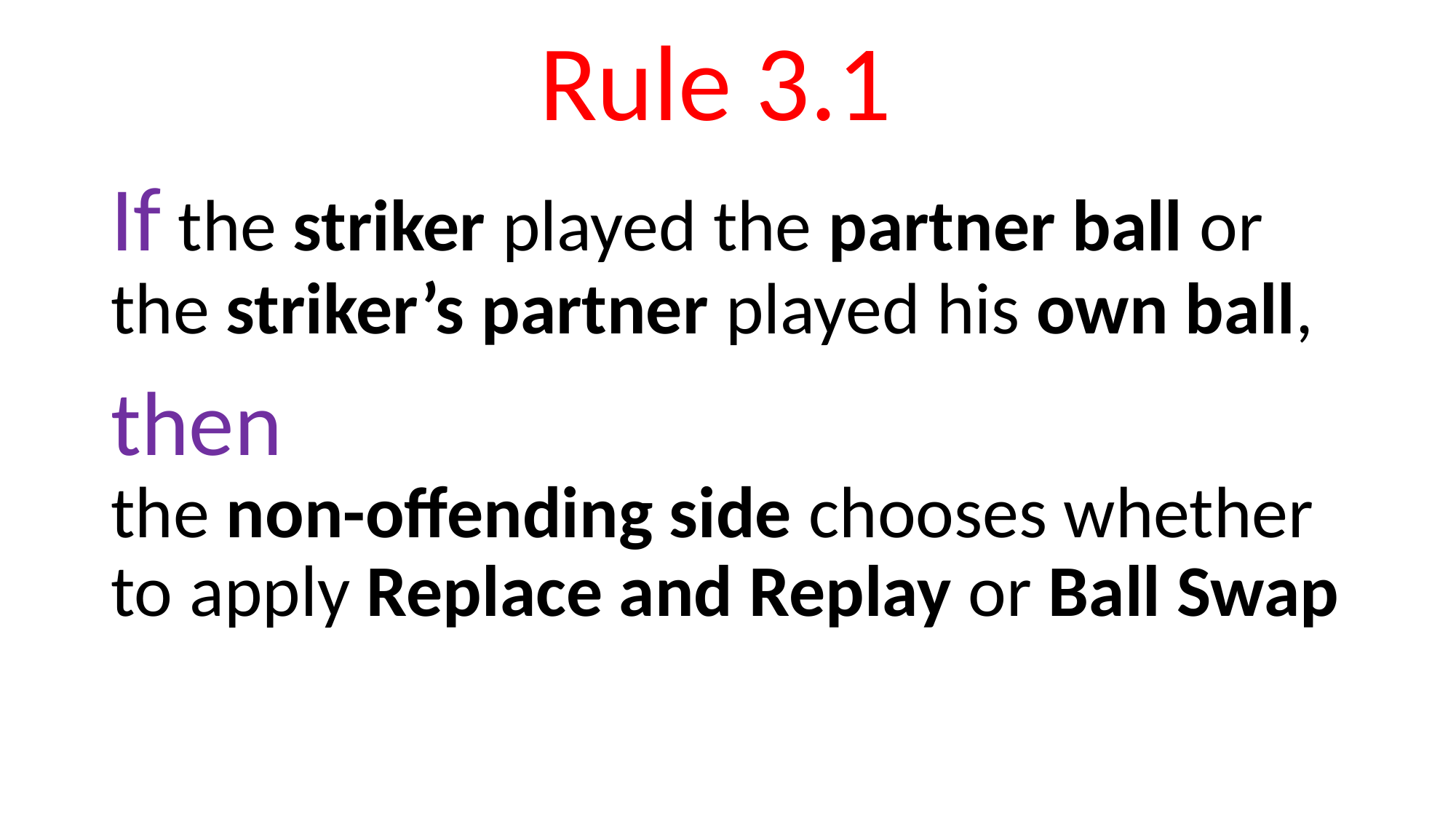

# Rule 3.1
If the striker played the partner ball or the striker’s partner played his own ball,
then
the non-offending side chooses whether to apply Replace and Replay or Ball Swap